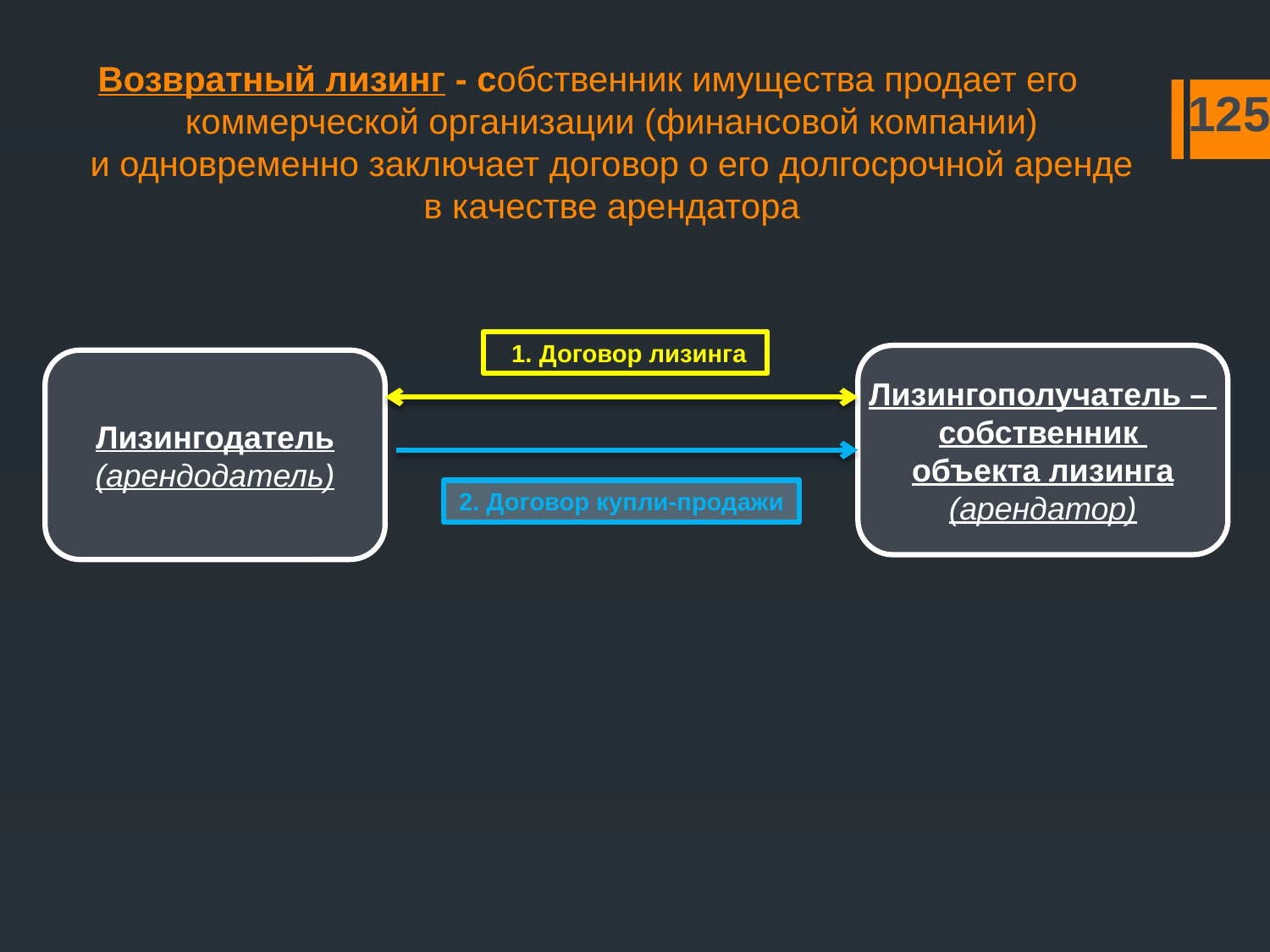

# Возвратный лизинг - собственник имущества продает его коммерческой организации (финансовой компании) и одновременно заключает договор о его долгосрочной аренде в качестве арендатора
125
 1. Договор лизинга
Лизингополучатель –
собственник
объекта лизинга
(арендатор)
Лизингодатель
(арендодатель)
2. Договор купли-продажи